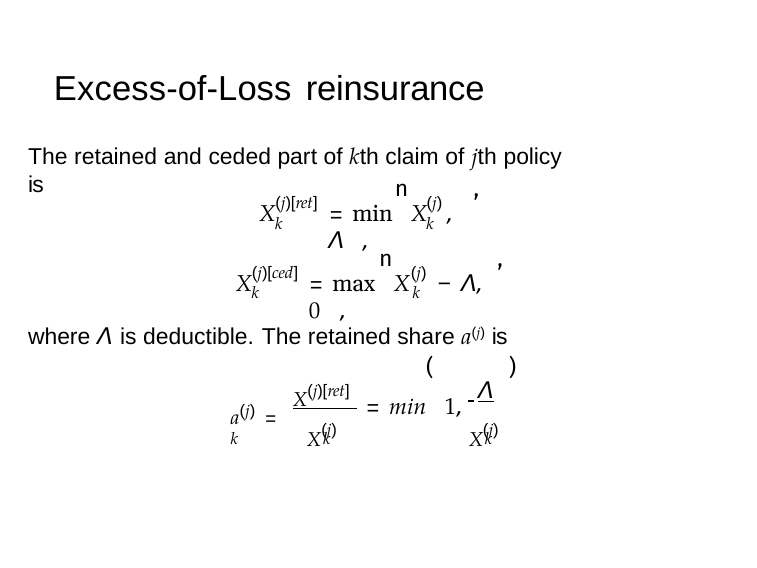

# Excess-of-Loss reinsurance
The retained and ceded part of kth claim of jth policy is
n	,
(j)[ret]
(j)
X
= min  X  , Λ ,
k
k
n	,
(j)[ced]
(j)
X
= max  X	− Λ, 0  ,
k	k
where Λ is deductible. The retained share a(j) is
(	)
X(j)[ret]
 Λ
a(j) =	k
= min  1,
X(j)
X(j)

k
k